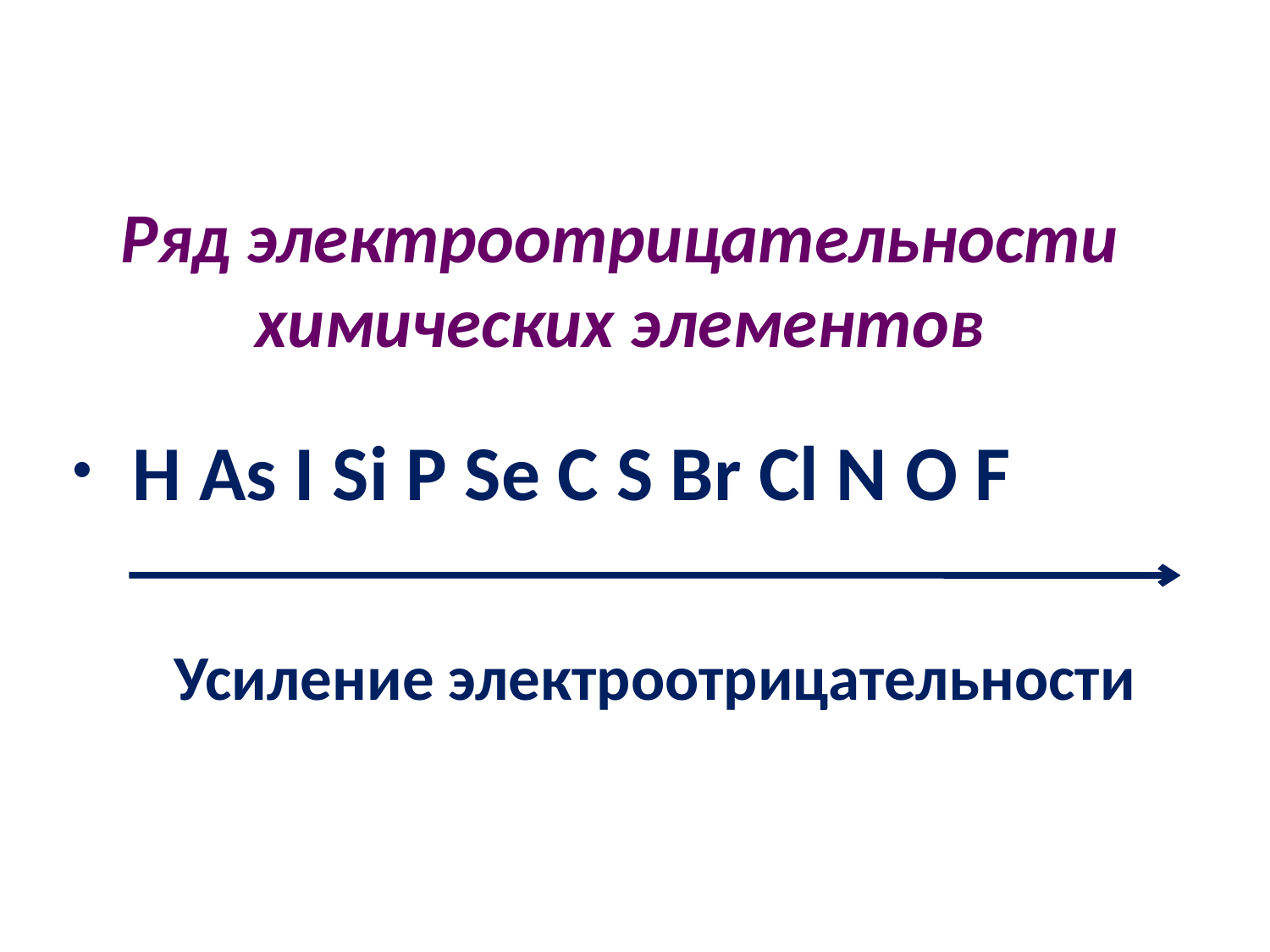

# Ряд электроотрицательности химических элементов
 H As I Si P Se C S Br Cl N O F

  Усиление электроотрицательности